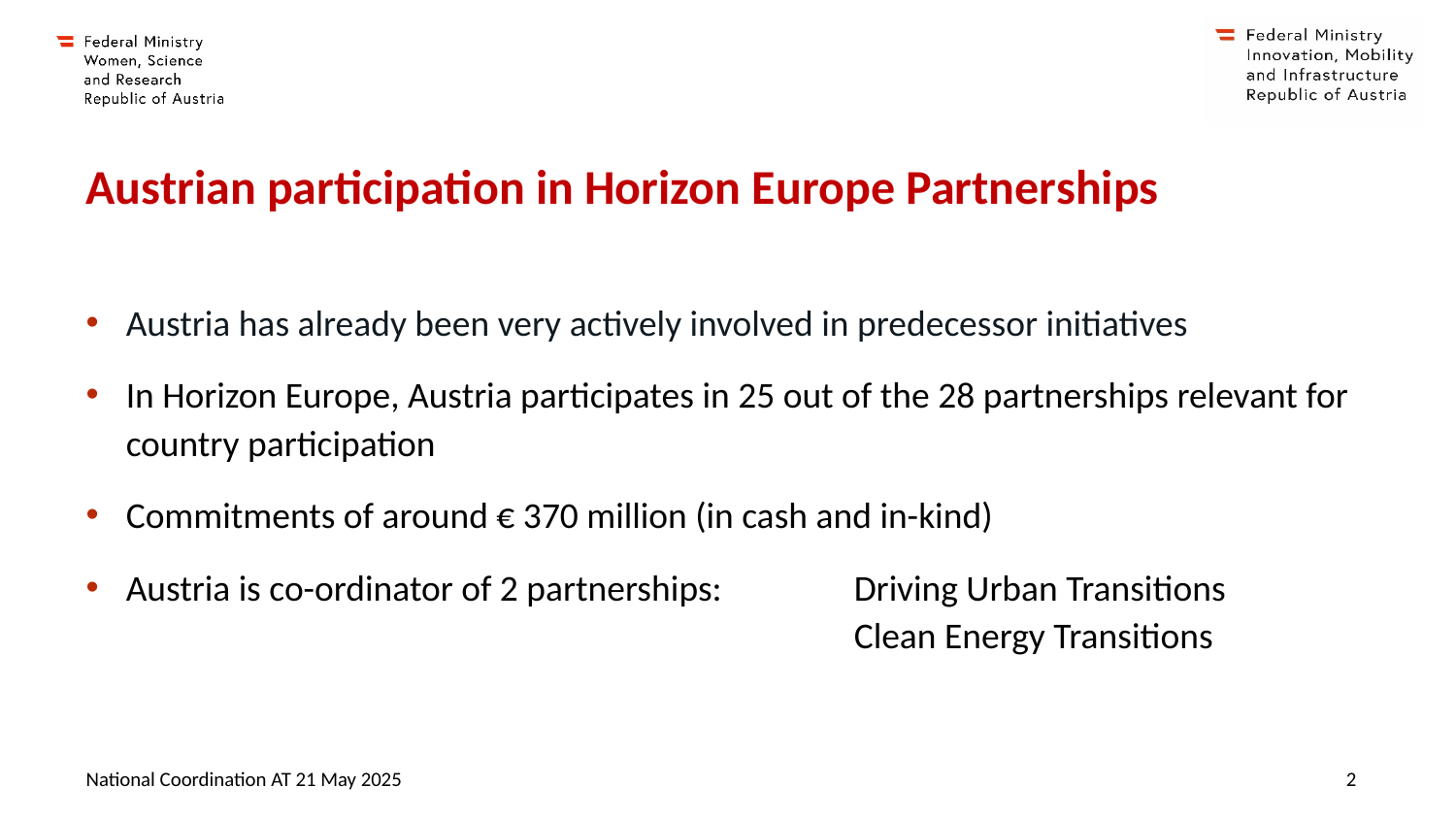

# Austrian participation in Horizon Europe Partnerships
Austria has already been very actively involved in predecessor initiatives
In Horizon Europe, Austria participates in 25 out of the 28 partnerships relevant for country participation
Commitments of around € 370 million (in cash and in-kind)
Austria is co-ordinator of 2 partnerships: 	Driving Urban Transitions
					Clean Energy Transitions

National Coordination AT 21 May 2025
2